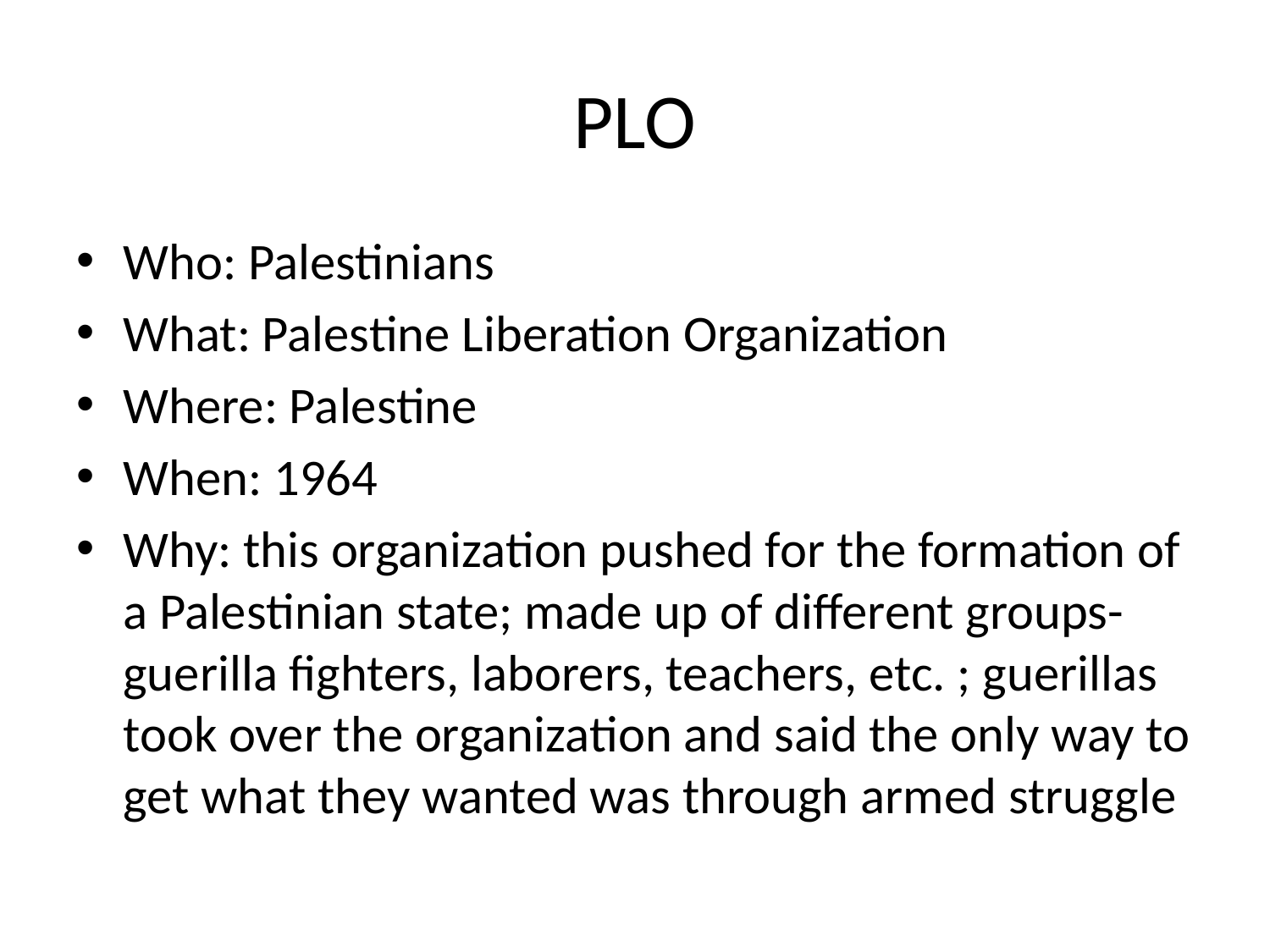

# PLO
Who: Palestinians
What: Palestine Liberation Organization
Where: Palestine
When: 1964
Why: this organization pushed for the formation of a Palestinian state; made up of different groups- guerilla fighters, laborers, teachers, etc. ; guerillas took over the organization and said the only way to get what they wanted was through armed struggle